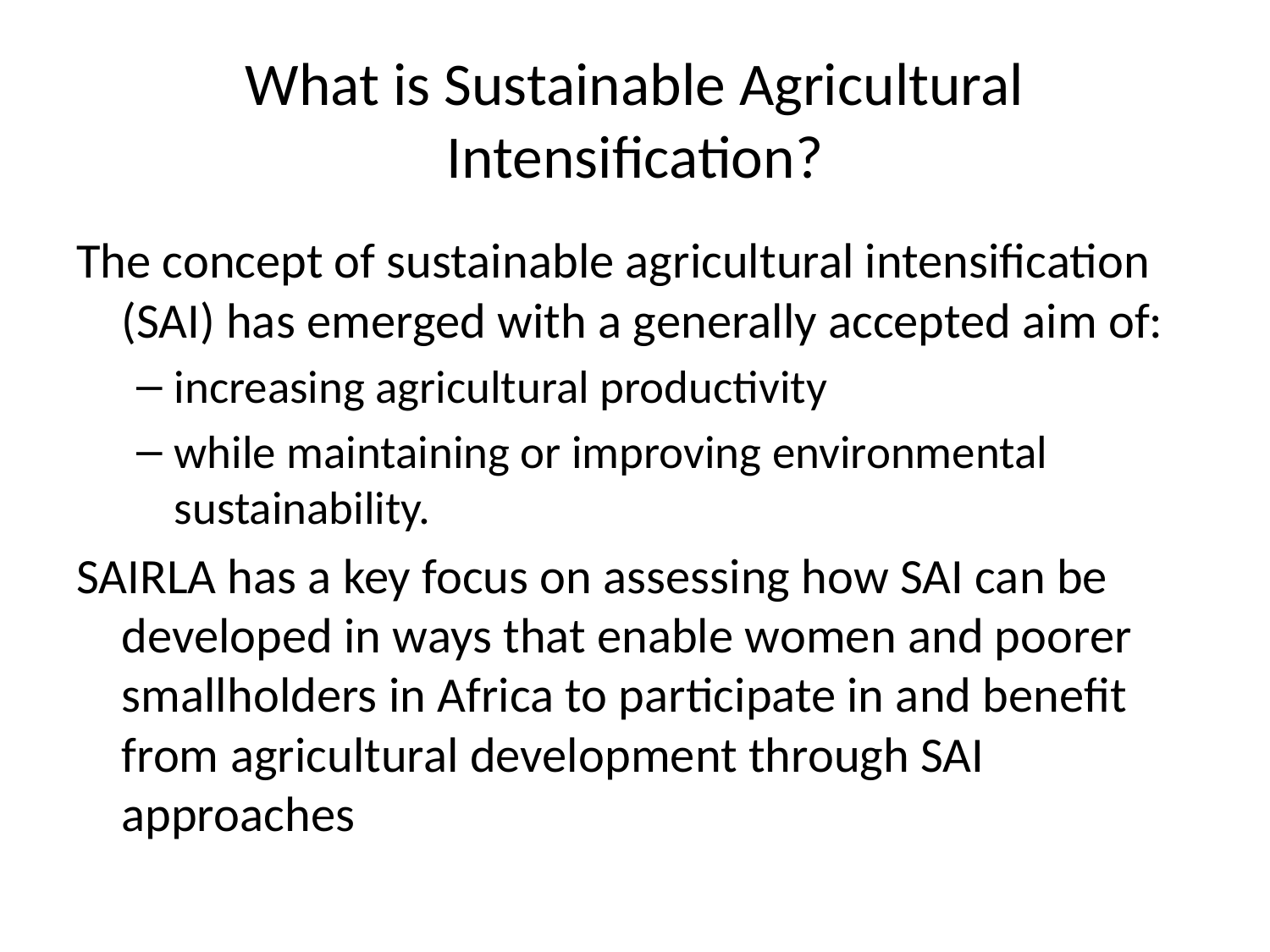

# What is Sustainable Agricultural Intensification?
The concept of sustainable agricultural intensification (SAI) has emerged with a generally accepted aim of:
increasing agricultural productivity
while maintaining or improving environmental sustainability.
SAIRLA has a key focus on assessing how SAI can be developed in ways that enable women and poorer smallholders in Africa to participate in and benefit from agricultural development through SAI approaches